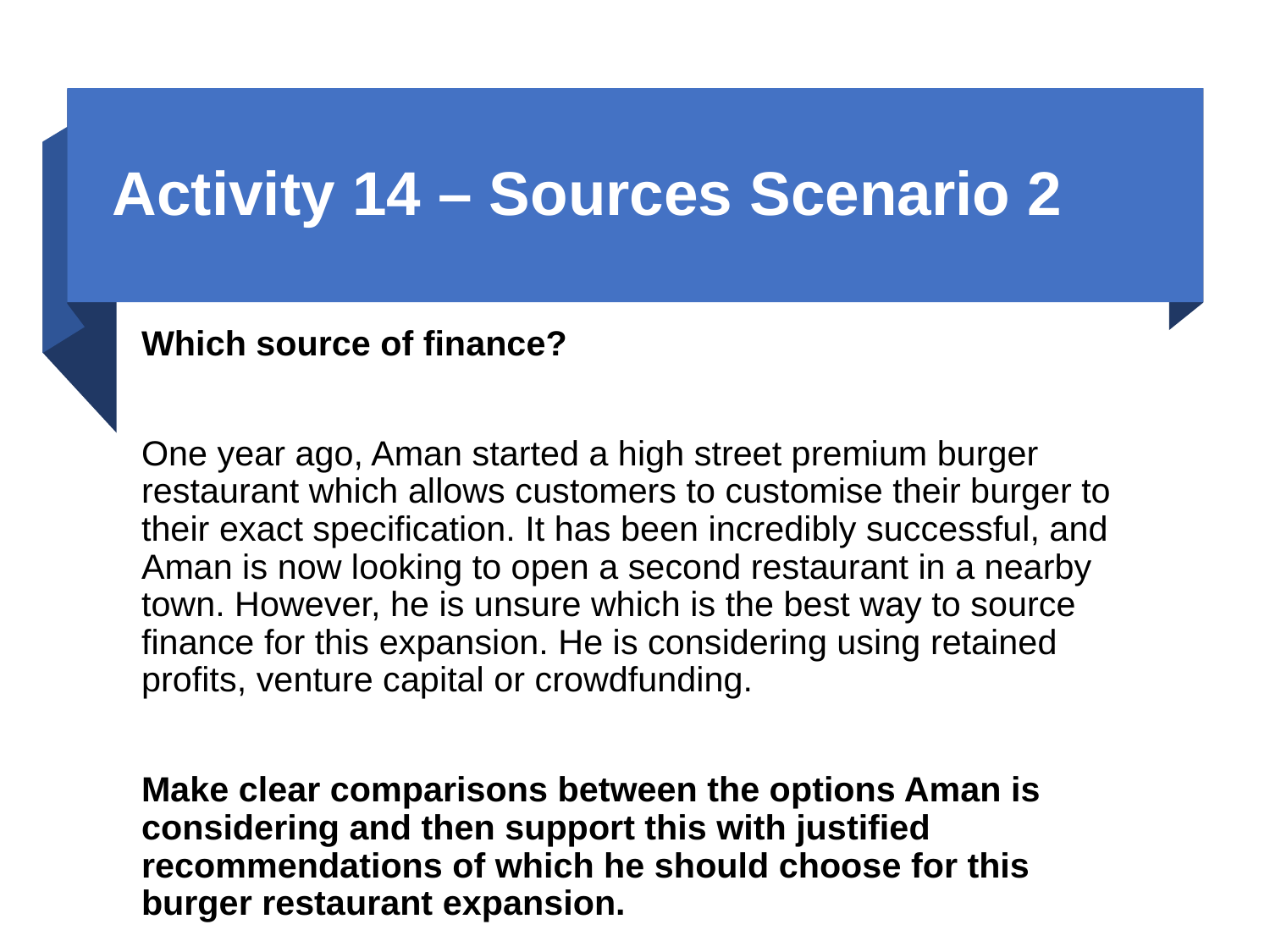

# Activity 14 – Sources Scenario 2

Which source of finance?

One year ago, Aman started a high street premium burger restaurant which allows customers to customise their burger to their exact specification. It has been incredibly successful, and Aman is now looking to open a second restaurant in a nearby town. However, he is unsure which is the best way to source finance for this expansion. He is considering using retained profits, venture capital or crowdfunding.

Make clear comparisons between the options Aman is considering and then support this with justified recommendations of which he should choose for this burger restaurant expansion.